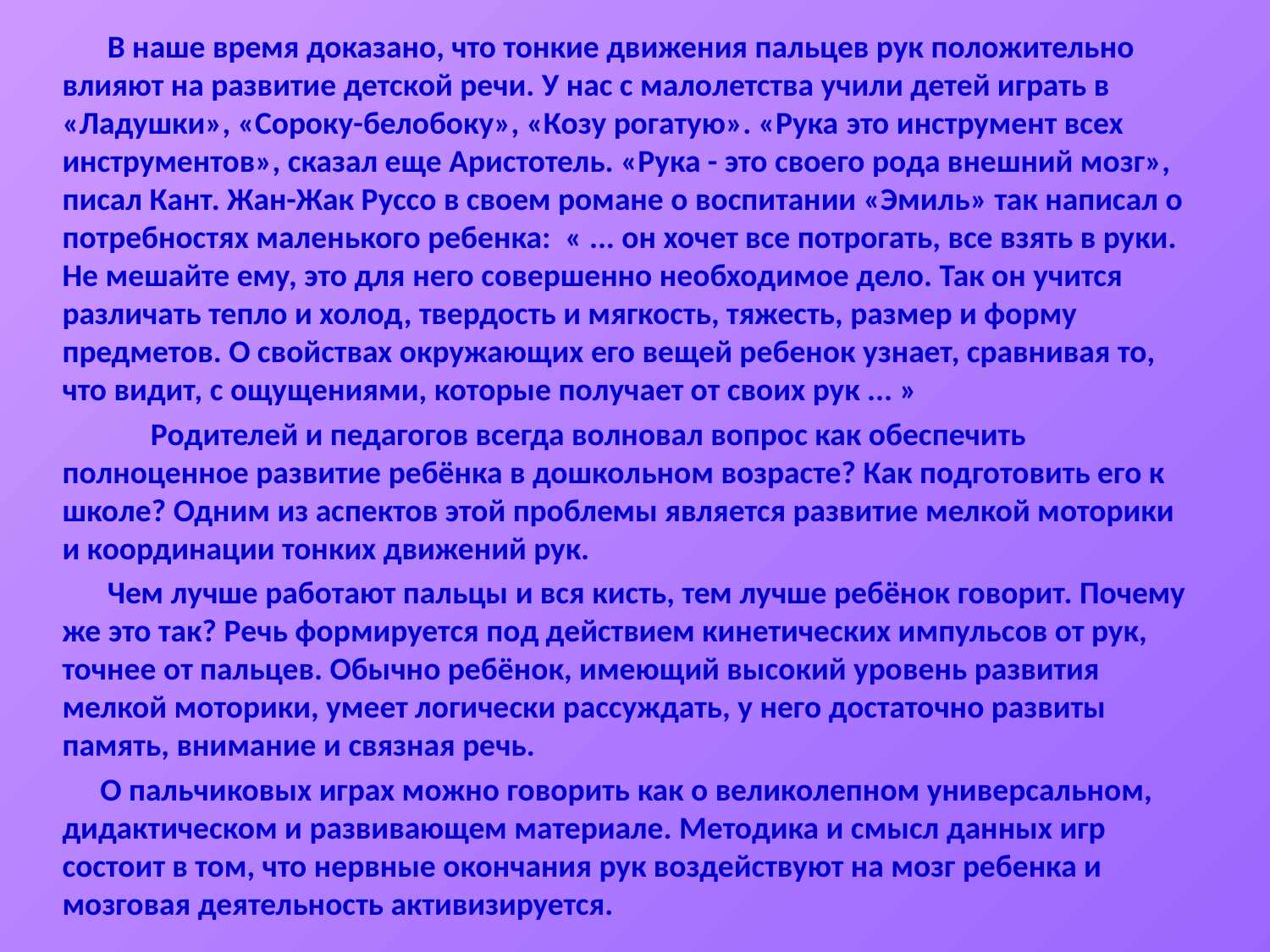

В наше время доказано, что тонкие движения пальцев рук положительно влияют на развитие детской речи. У нас с малолетства учили детей играть в «Ладушки», «Сороку-белобоку», «Козу рогатую». «Рука ­это инструмент всех инструментов», сказал еще Аристотель. «Рука - это своего рода внешний мозг», писал Кант. Жан-Жак Руссо в своем романе о воспитании «Эмиль» так написал о потребностях маленького ребенка:  « ... он хочет все потрогать, все взять в руки. Не мешайте ему, это для него совершенно необходимое дело. Так он учится различать тепло и холод, твердость и мягкость, тяжесть, размер и форму предметов. О свойствах окружающих его вещей ребенок узнает, сравнивая то, что видит, с ощущениями, которые получает от своих рук ... »
       Родителей и педагогов всегда волновал вопрос как обеспечить полноценное развитие ребёнка в дошкольном возрасте? Как подготовить его к школе? Одним из аспектов этой проблемы является развитие мелкой моторики и координации тонких движений рук.
 Чем лучше работают пальцы и вся кисть, тем лучше ребёнок говорит. Почему же это так? Речь формируется под действием кинетических импульсов от рук, точнее от пальцев. Обычно ребёнок, имеющий высокий уровень развития мелкой моторики, умеет логически рассуждать, у него достаточно развиты память, внимание и связная речь.
О пальчиковых играх можно говорить как о великолепном универсальном, дидактическом и развивающем материале. Методика и смысл данных игр состоит в том, что нервные окончания рук воздействуют на мозг ребенка и мозговая деятельность активизируется.